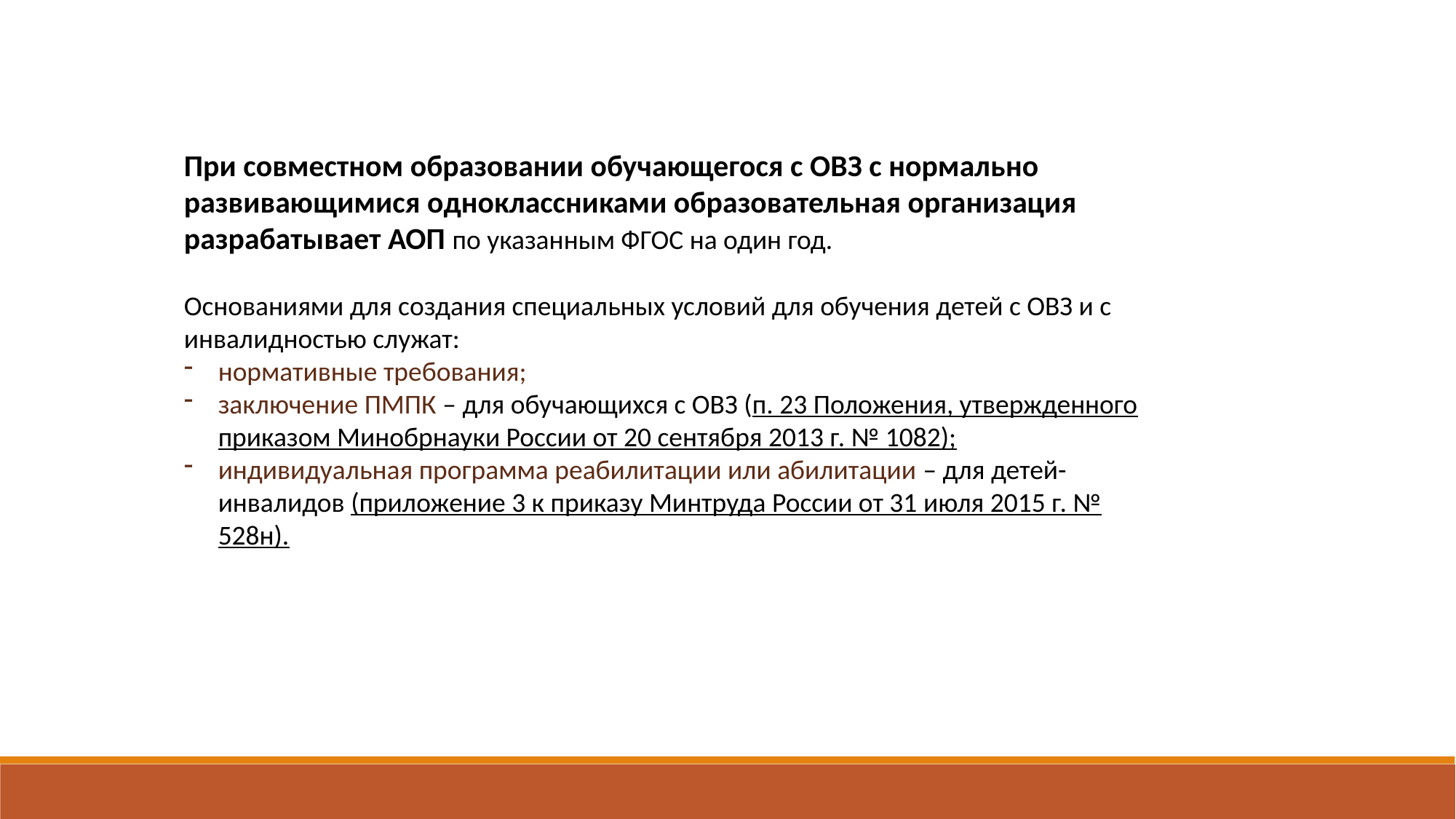

При совместном образовании обучающегося с ОВЗ с нормально развивающимися одноклассниками образовательная организация разрабатывает АОП по указанным ФГОС на один год.

Основаниями для создания специальных условий для обучения детей с ОВЗ и с инвалидностью служат:
нормативные требования;
заключение ПМПК – для обучающихся с ОВЗ (п. 23 Положения, утвержденного приказом Минобрнауки России от 20 сентября 2013 г. № 1082);
индивидуальная программа реабилитации или абилитации – для детей-инвалидов (приложение 3 к приказу Минтруда России от 31 июля 2015 г. № 528н).